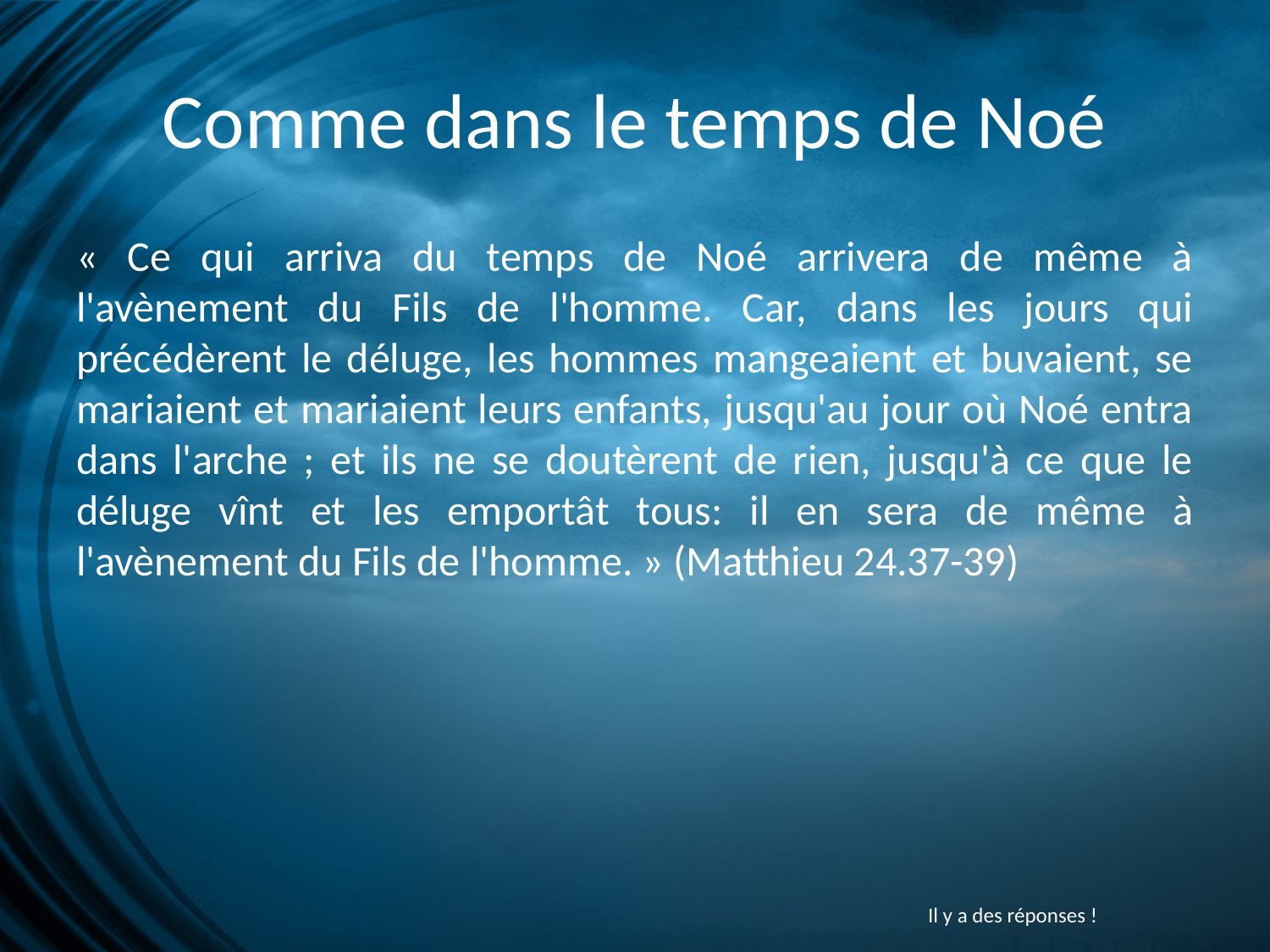

# Comme dans le temps de Noé
« Ce qui arriva du temps de Noé arrivera de même à l'avènement du Fils de l'homme. Car, dans les jours qui précédèrent le déluge, les hommes mangeaient et buvaient, se mariaient et mariaient leurs enfants, jusqu'au jour où Noé entra dans l'arche ; et ils ne se doutèrent de rien, jusqu'à ce que le déluge vînt et les emportât tous: il en sera de même à l'avènement du Fils de l'homme. » (Matthieu 24.37-39)
Il y a des réponses !